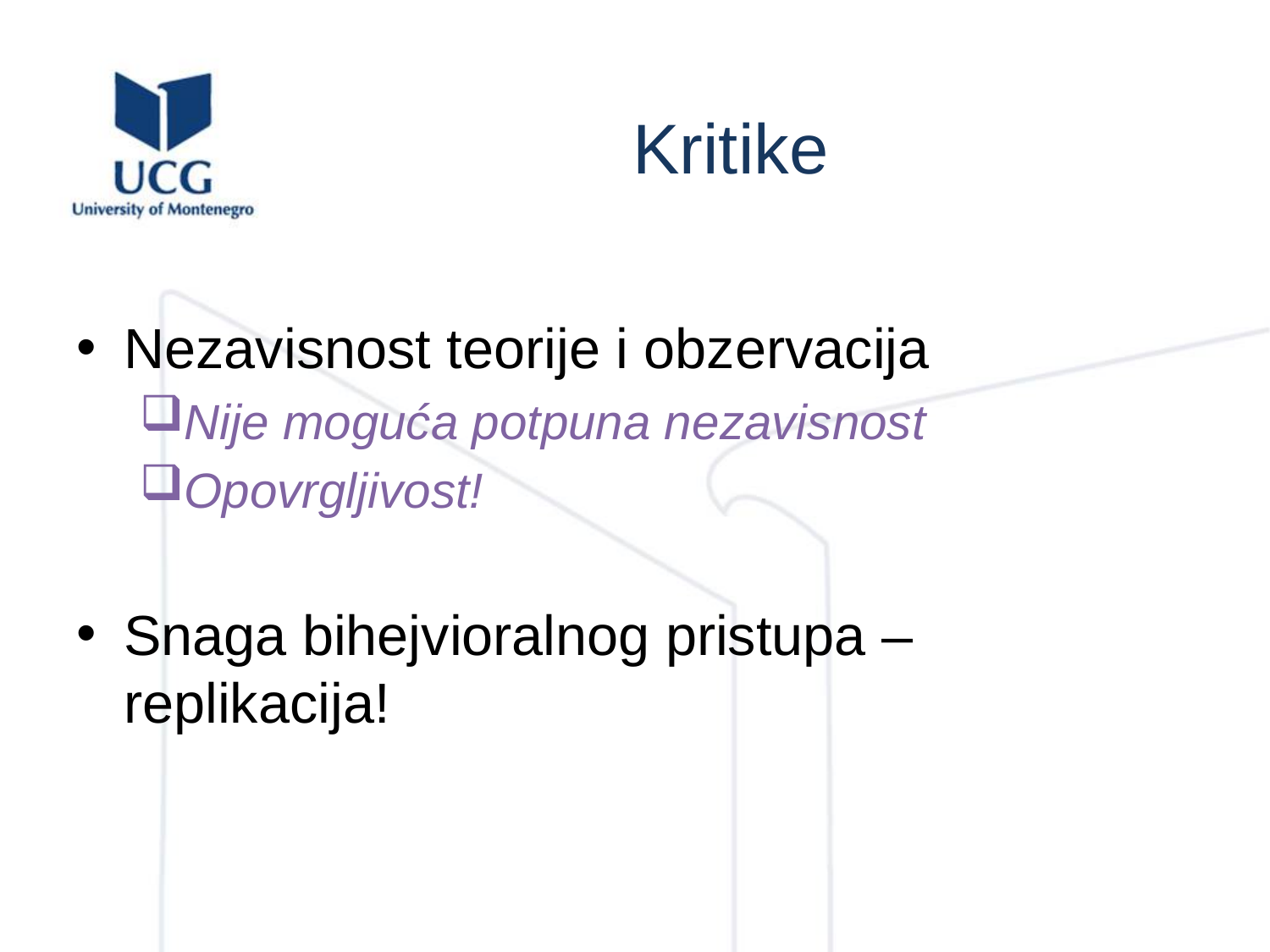

# Kritike
Nezavisnost teorije i obzervacija
Nije moguća potpuna nezavisnost
Opovrgljivost!

Snaga bihejvioralnog pristupa – replikacija!